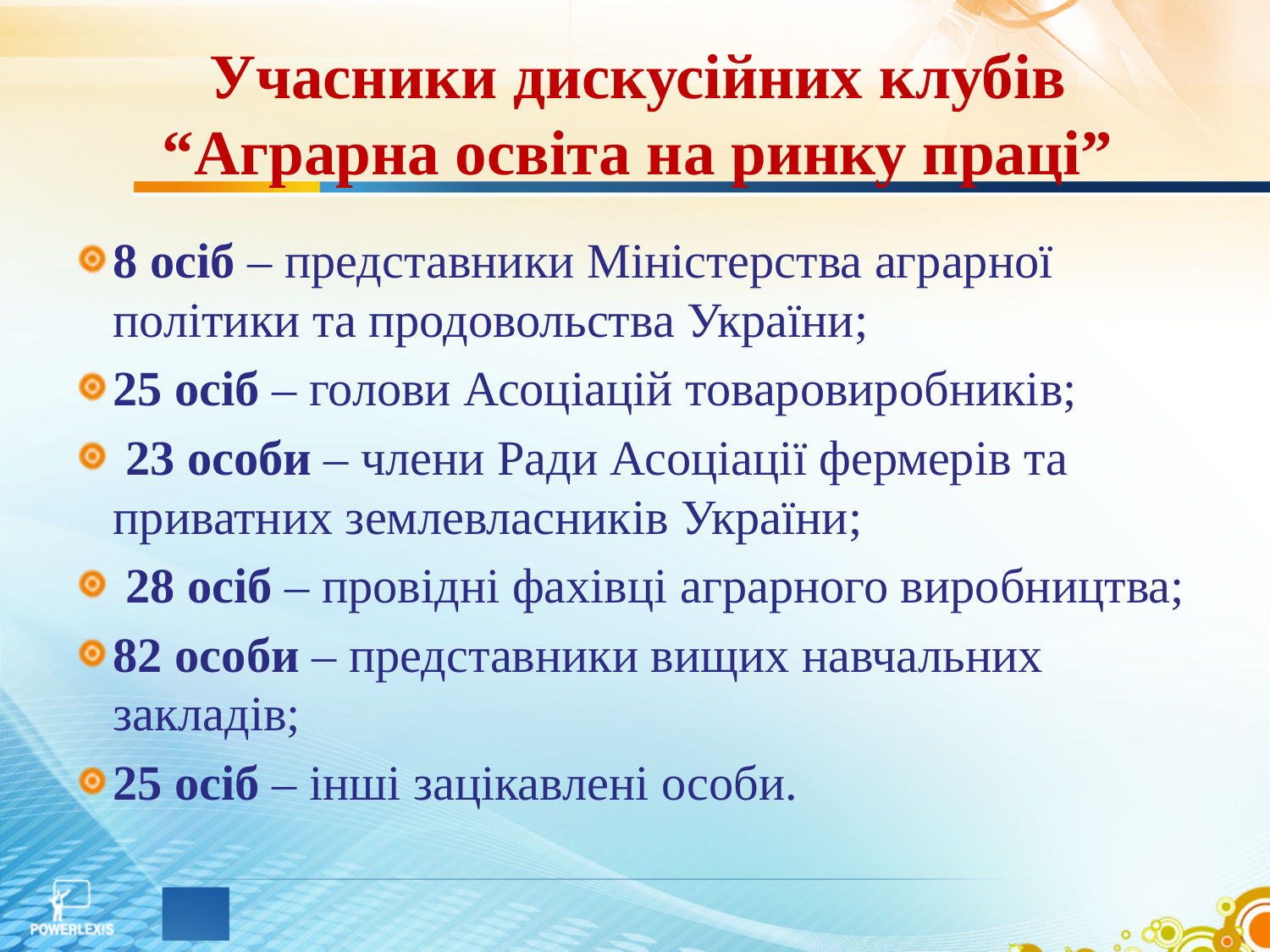

# Учасники дискусійних клубів “Аграрна освіта на ринку праці”
8 осіб – представники Міністерства аграрної політики та продовольства України;
25 осіб – голови Асоціацій товаровиробників;
 23 особи – члени Ради Асоціації фермерів та приватних землевласників України;
 28 осіб – провідні фахівці аграрного виробництва;
82 особи – представники вищих навчальних закладів;
25 осіб – інші зацікавлені особи.